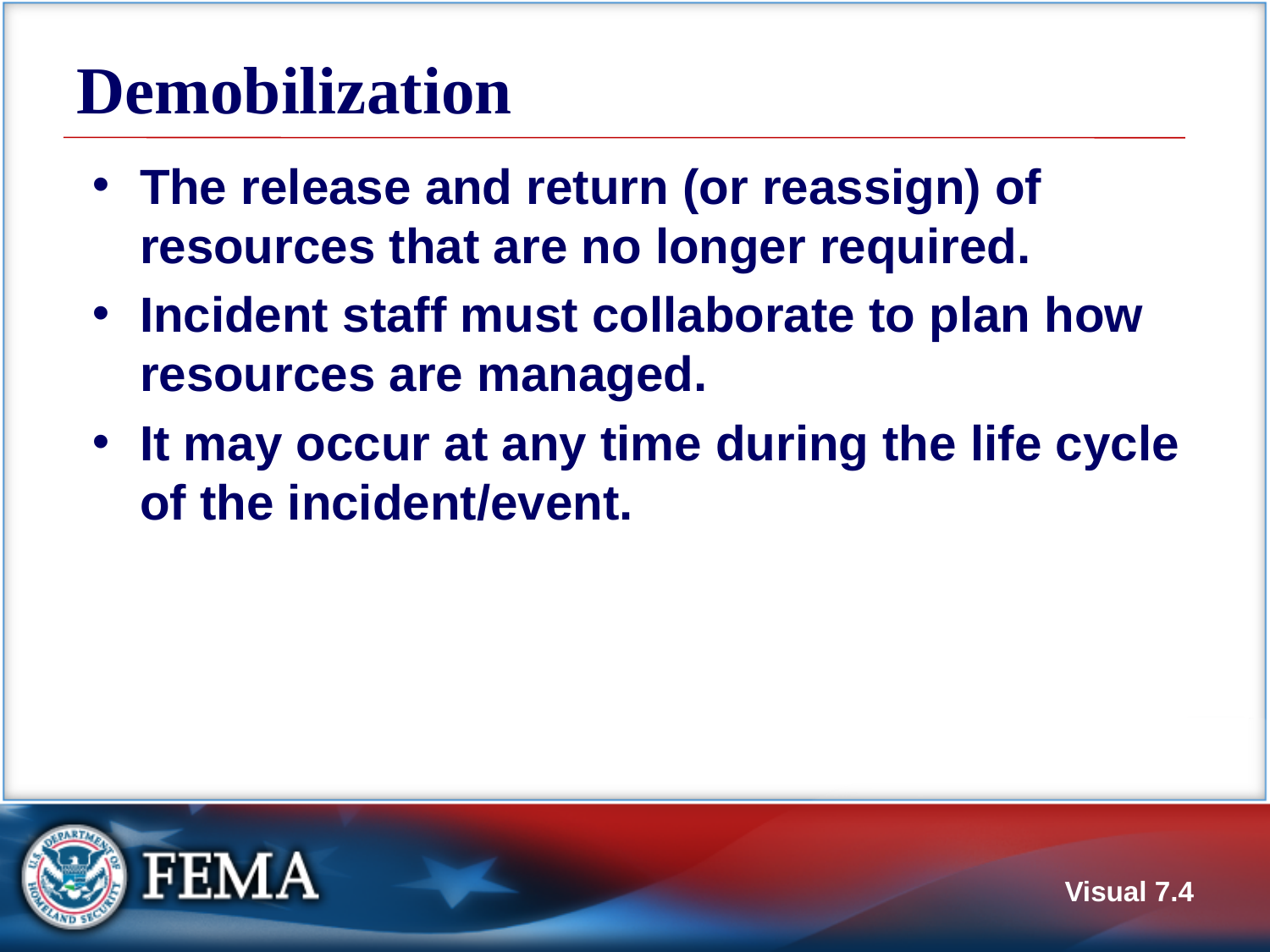

# Demobilization
The release and return (or reassign) of resources that are no longer required.
Incident staff must collaborate to plan how resources are managed.
It may occur at any time during the life cycle of the incident/event.
Visual 7.4